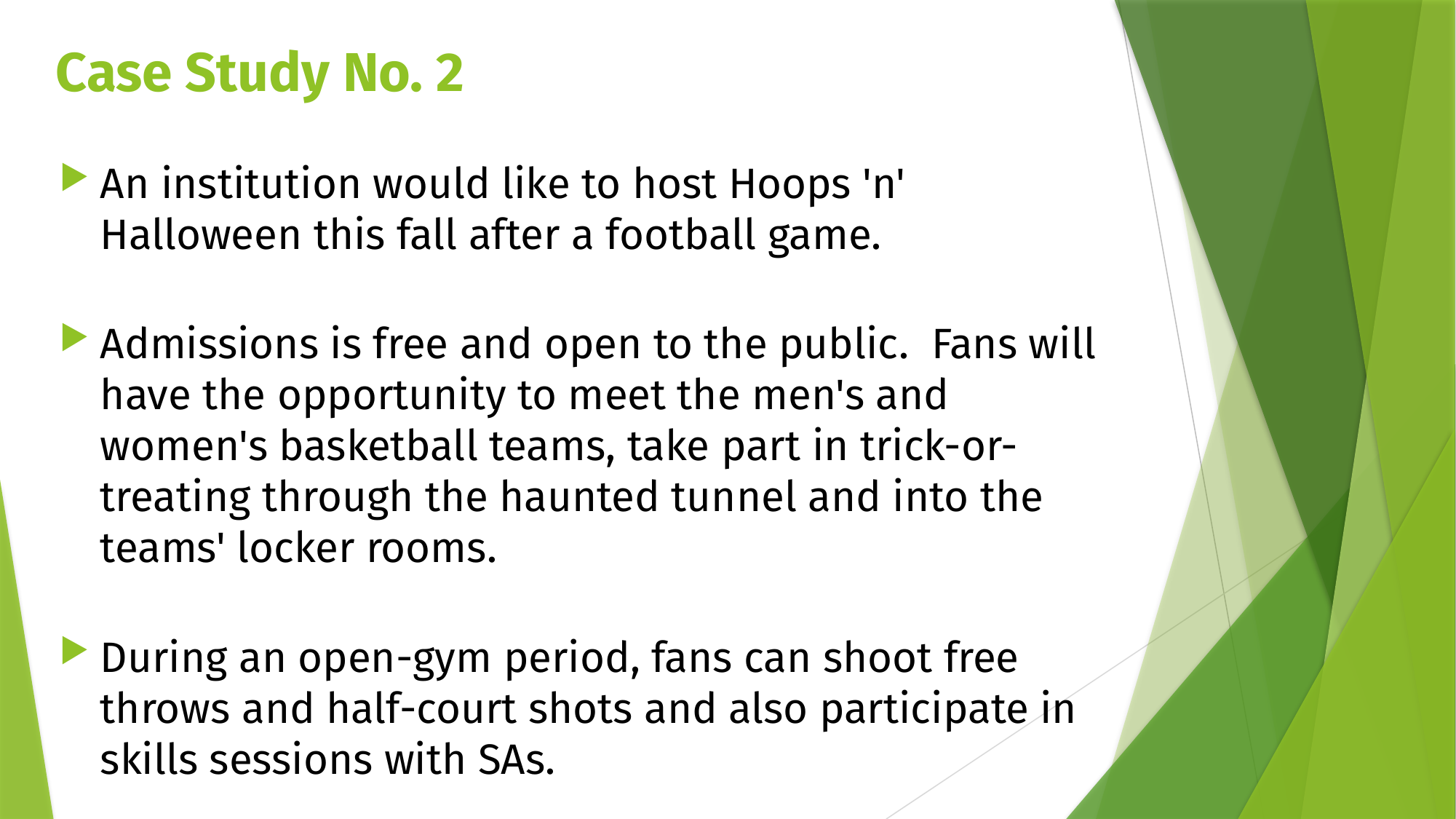

# Case Study No. 2
An institution would like to host Hoops 'n' Halloween this fall after a football game.

Admissions is free and open to the public.  Fans will have the opportunity to meet the men's and women's basketball teams, take part in trick-or-treating through the haunted tunnel and into the teams' locker rooms.

During an open-gym period, fans can shoot free throws and half-court shots and also participate in skills sessions with SAs.